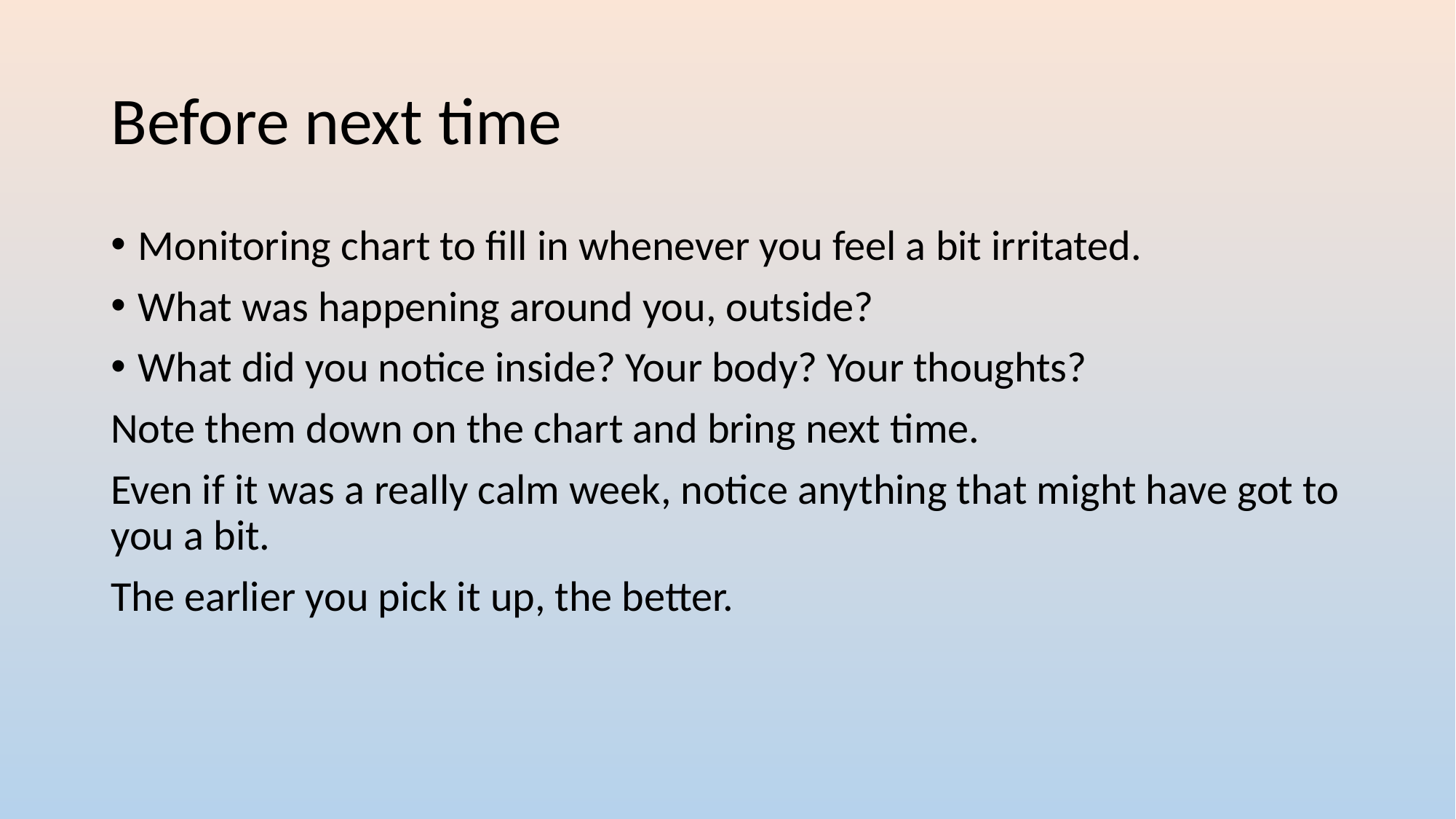

# Before next time
Monitoring chart to fill in whenever you feel a bit irritated.
What was happening around you, outside?
What did you notice inside? Your body? Your thoughts?
Note them down on the chart and bring next time.
Even if it was a really calm week, notice anything that might have got to you a bit.
The earlier you pick it up, the better.